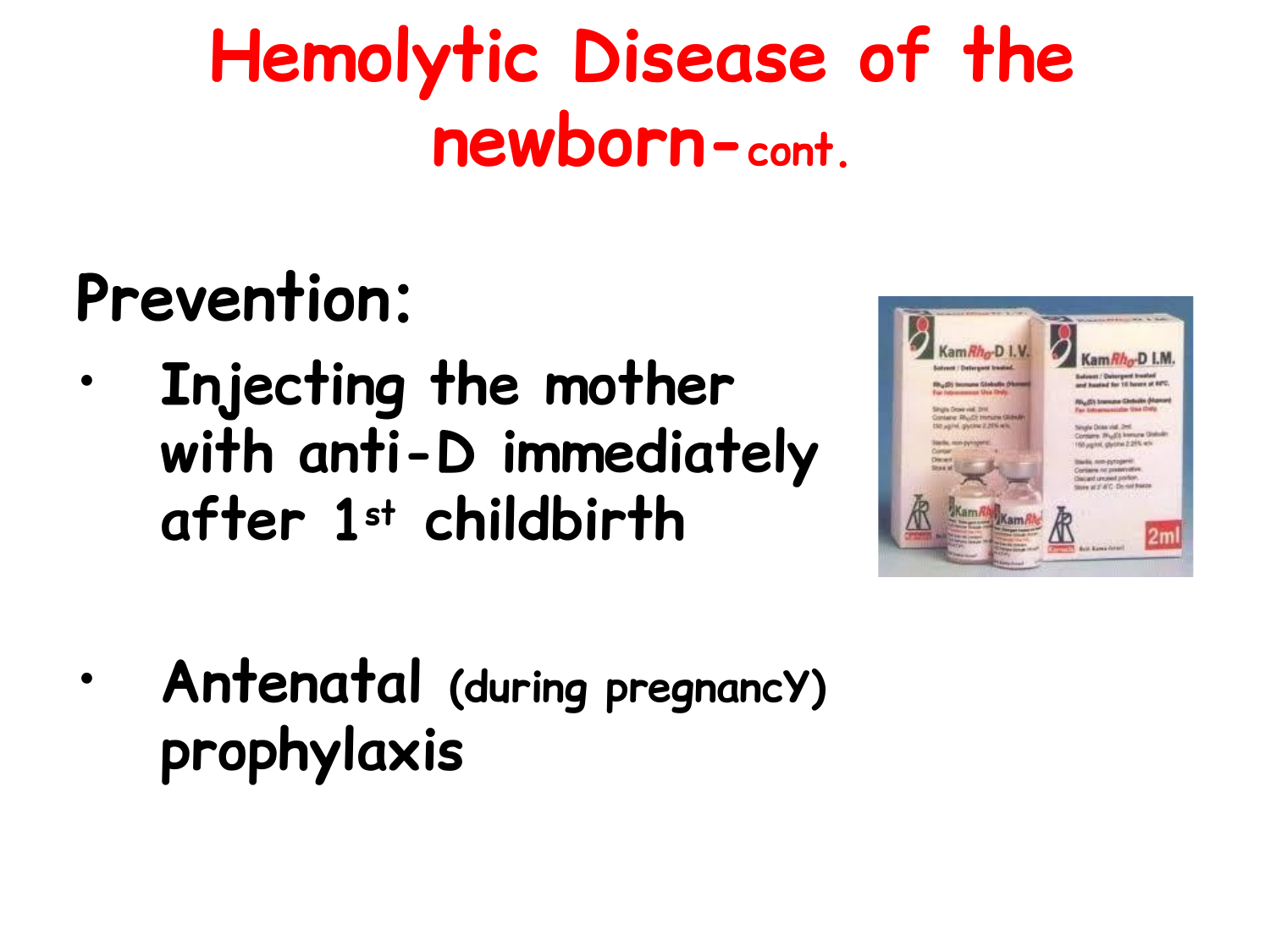

# Hemolytic Disease of the
newborn-cont.
Prevention:
Injecting the mother
with anti-D immediately

after 1st
childbirth
Antenatal
(during pregnancY)
prophylaxis